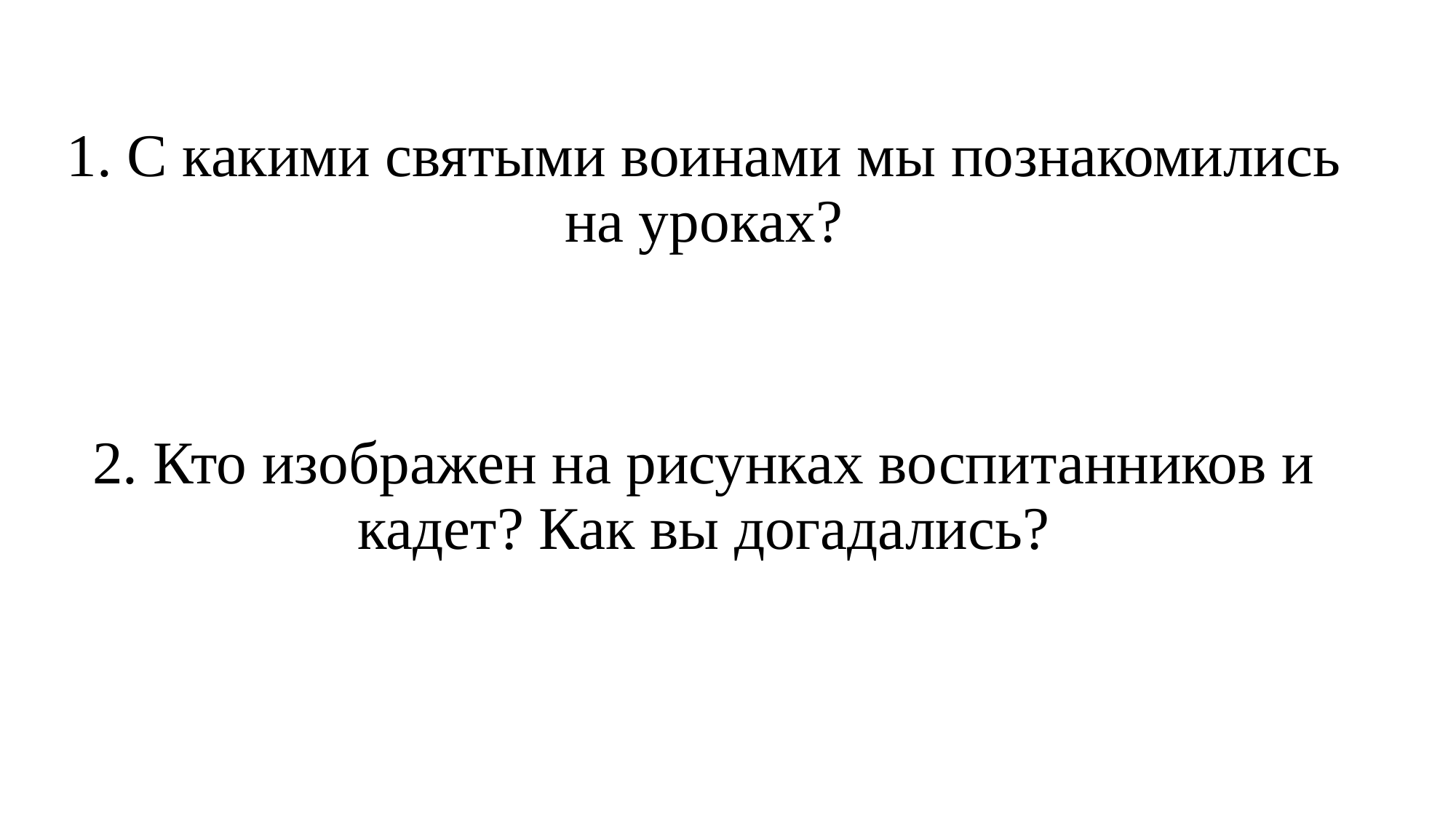

1. С какими святыми воинами мы познакомились на уроках?

2. Кто изображен на рисунках воспитанников и кадет? Как вы догадались?